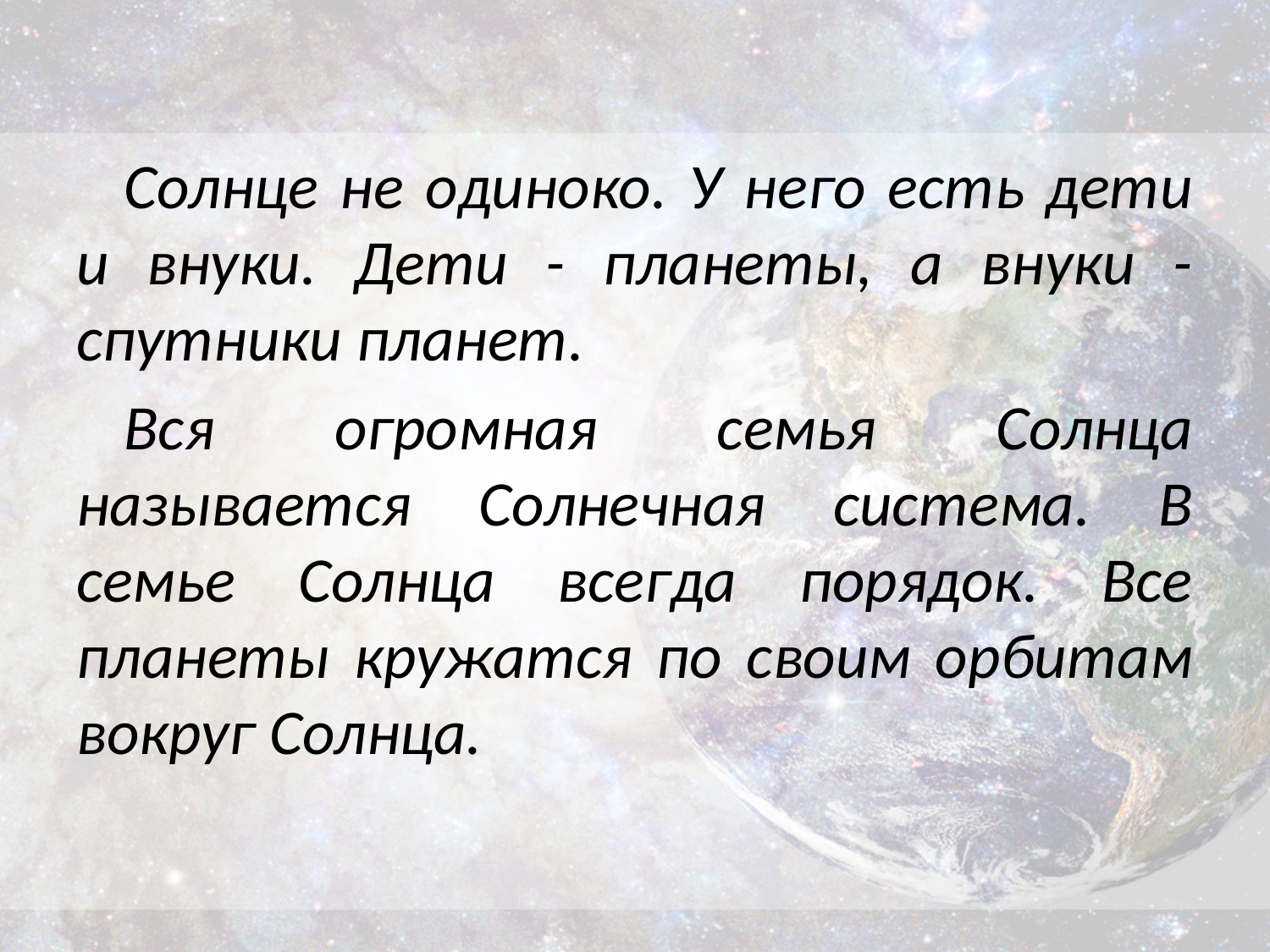

Солнце не одиноко. У него есть дети и внуки. Дети - планеты, а внуки - спутники планет.
Вся огромная семья Солнца называется Солнечная система. В семье Солнца всегда порядок. Все планеты кружатся по своим орбитам вокруг Солнца.